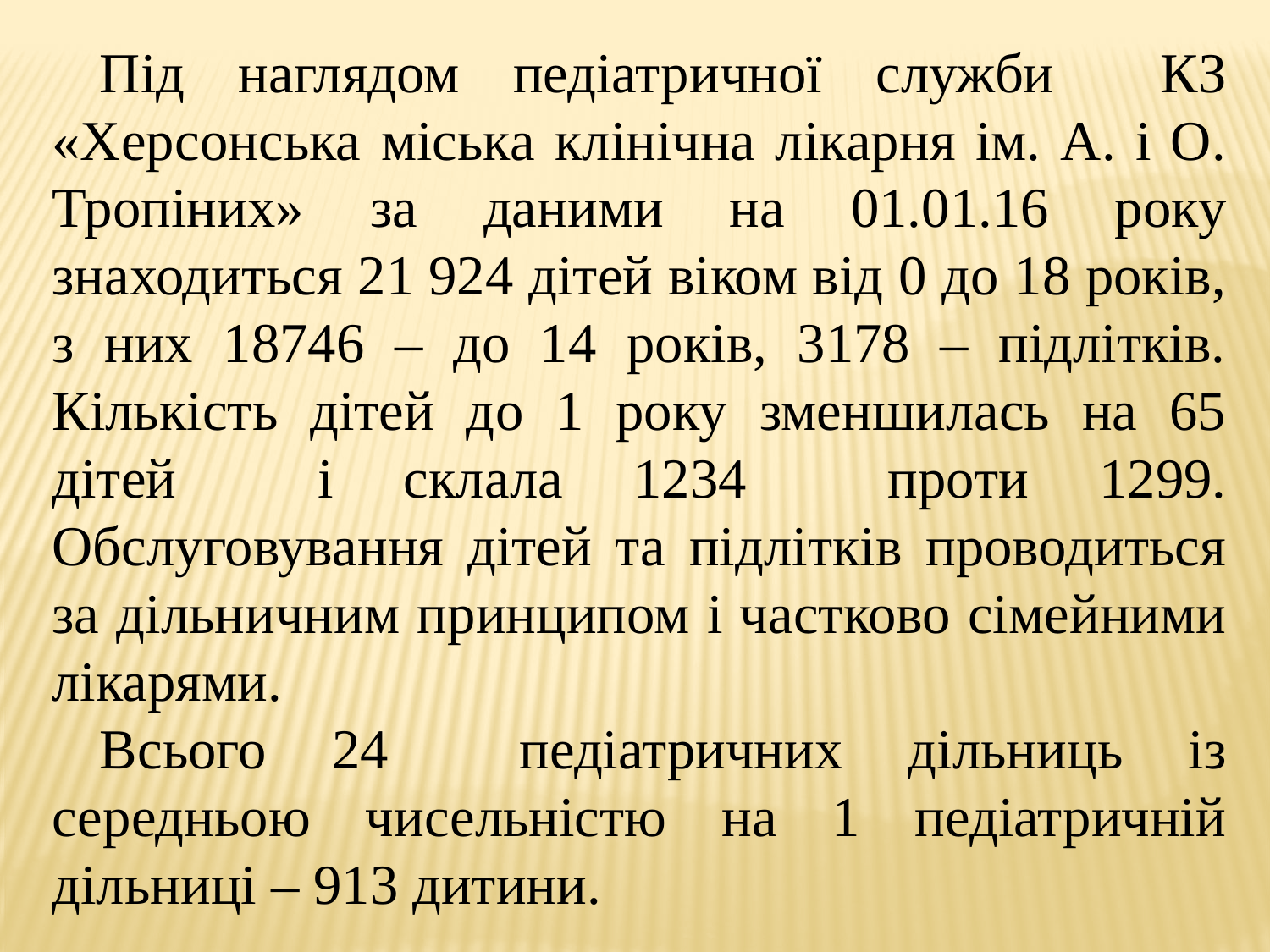

Під наглядом педіатричної служби  КЗ «Херсонська міська клінічна лікарня ім. А. і О. Тропіних» за даними на 01.01.16 року знаходиться 21 924 дітей віком від 0 до 18 років, з них 18746 – до 14 років, 3178 – підлітків. Кількість дітей до 1 року зменшилась на 65 дітей  і склала 1234  проти 1299. Обслуговування дітей та підлітків проводиться за дільничним принципом і частково сімейними лікарями.
Всього 24  педіатричних дільниць із середньою чисельністю на 1 педіатричній дільниці – 913 дитини.